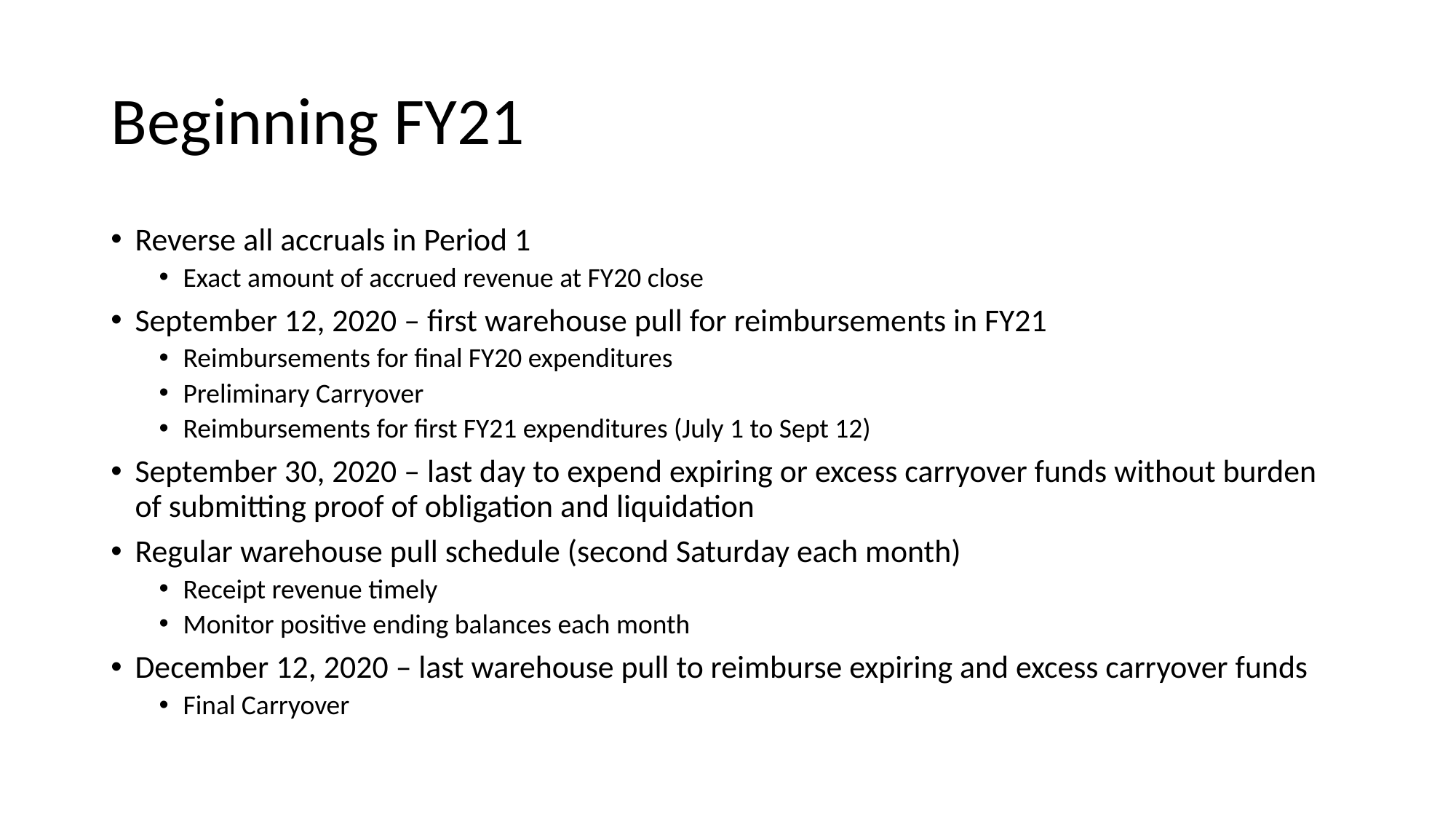

# Beginning FY21
Reverse all accruals in Period 1
Exact amount of accrued revenue at FY20 close
September 12, 2020 – first warehouse pull for reimbursements in FY21
Reimbursements for final FY20 expenditures
Preliminary Carryover
Reimbursements for first FY21 expenditures (July 1 to Sept 12)
September 30, 2020 – last day to expend expiring or excess carryover funds without burden of submitting proof of obligation and liquidation
Regular warehouse pull schedule (second Saturday each month)
Receipt revenue timely
Monitor positive ending balances each month
December 12, 2020 – last warehouse pull to reimburse expiring and excess carryover funds
Final Carryover